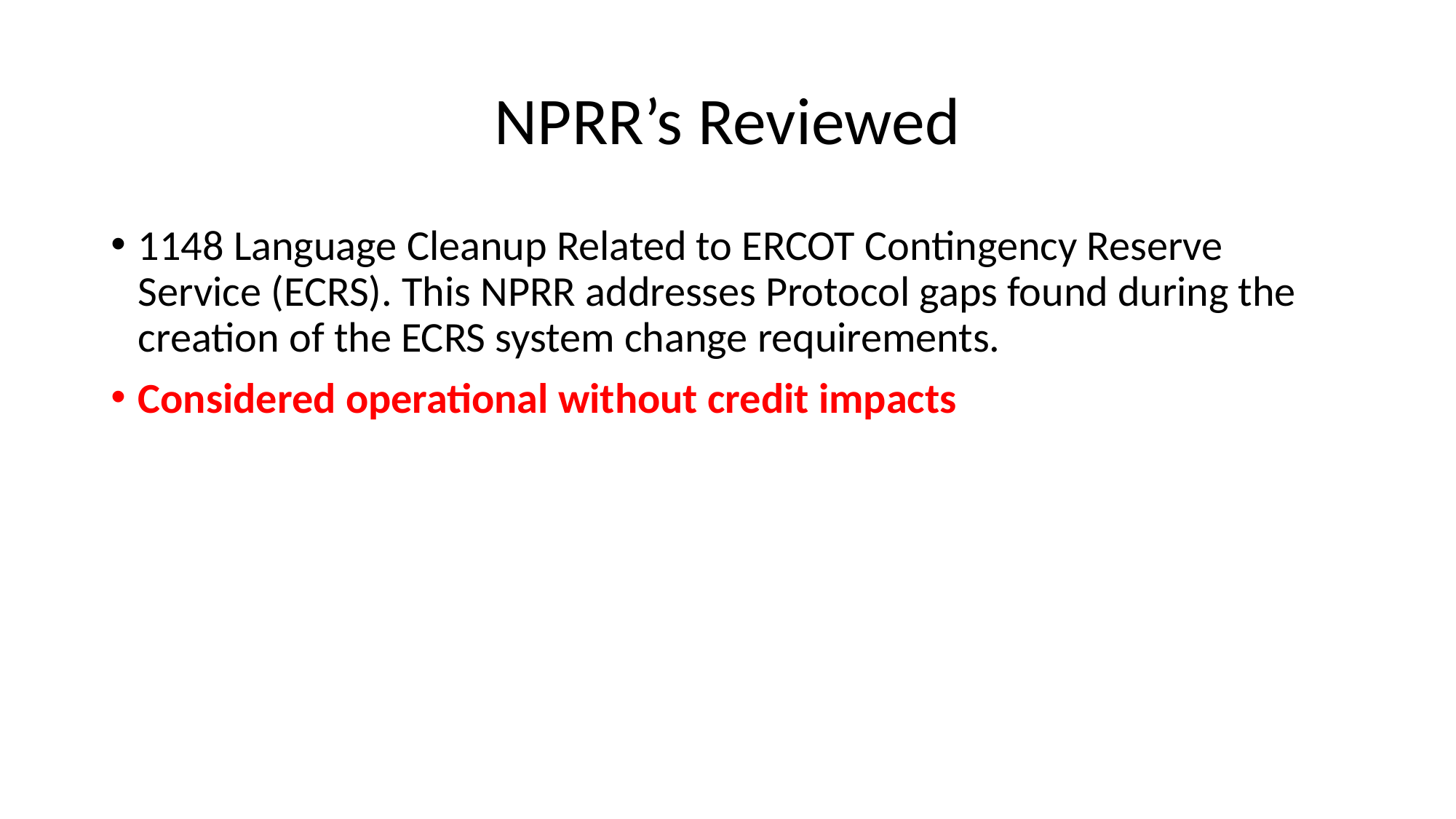

# NPRR’s Reviewed
1148 Language Cleanup Related to ERCOT Contingency Reserve Service (ECRS). This NPRR addresses Protocol gaps found during the creation of the ECRS system change requirements.
Considered operational without credit impacts